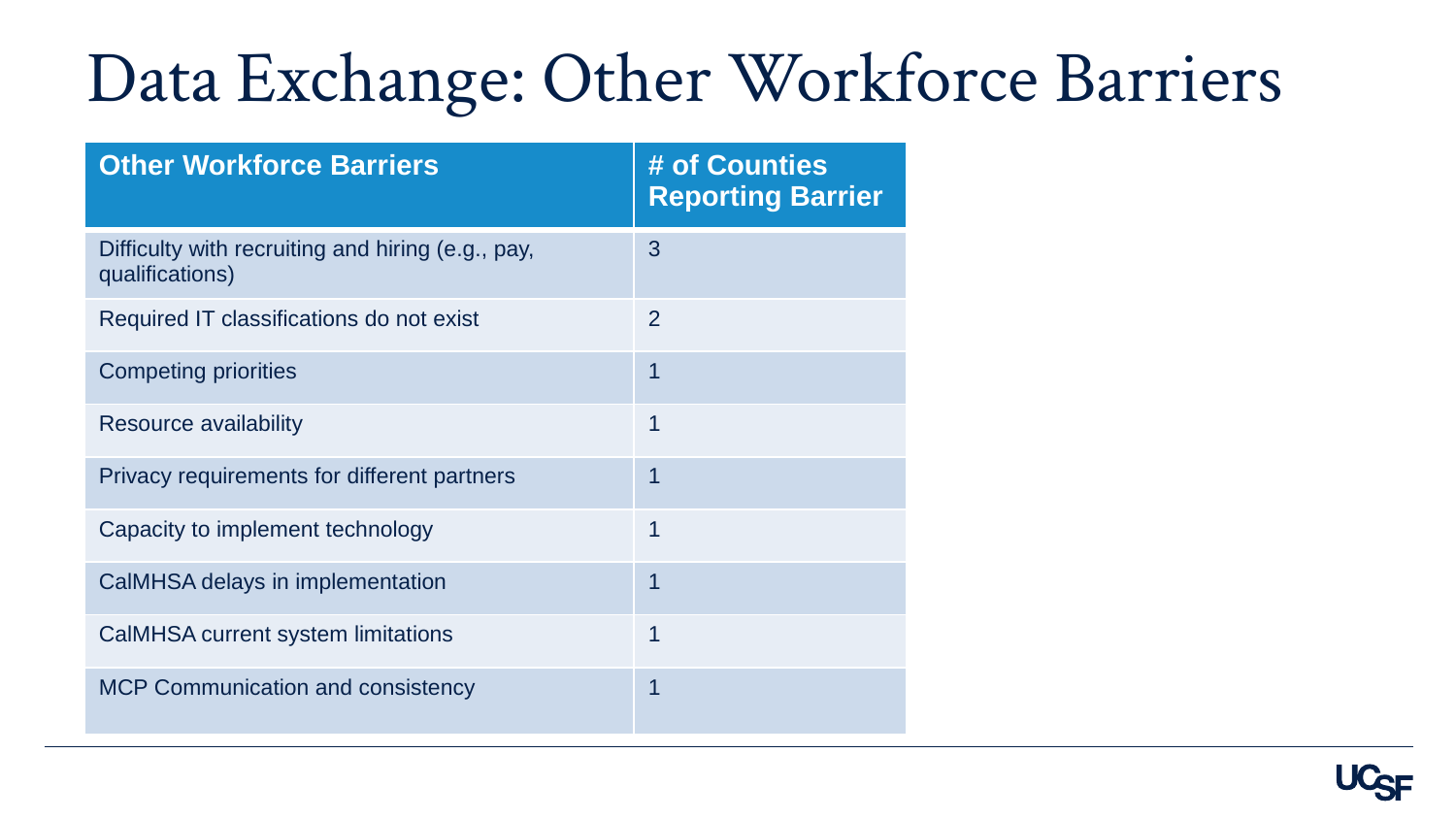

# Data Exchange: Other Workforce Barriers
| Other Workforce Barriers | # of Counties Reporting Barrier |
| --- | --- |
| Difficulty with recruiting and hiring (e.g., pay, qualifications) | 3 |
| Required IT classifications do not exist | 2 |
| Competing priorities | 1 |
| Resource availability | 1 |
| Privacy requirements for different partners | 1 |
| Capacity to implement technology | 1 |
| CalMHSA delays in implementation | 1 |
| CalMHSA current system limitations | 1 |
| MCP Communication and consistency | 1 |